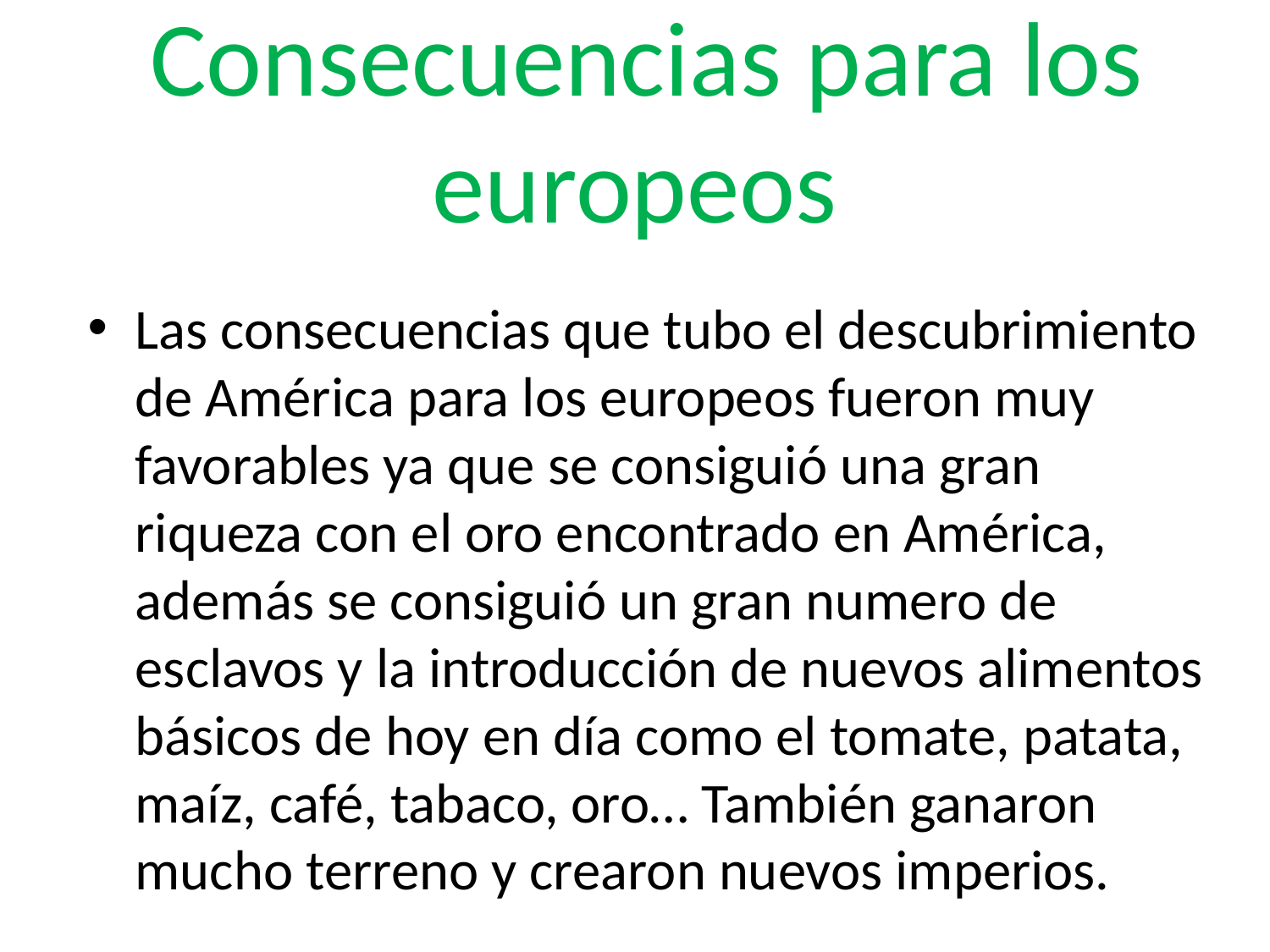

# Consecuencias para los europeos
Las consecuencias que tubo el descubrimiento de América para los europeos fueron muy favorables ya que se consiguió una gran riqueza con el oro encontrado en América, además se consiguió un gran numero de esclavos y la introducción de nuevos alimentos básicos de hoy en día como el tomate, patata, maíz, café, tabaco, oro… También ganaron mucho terreno y crearon nuevos imperios.